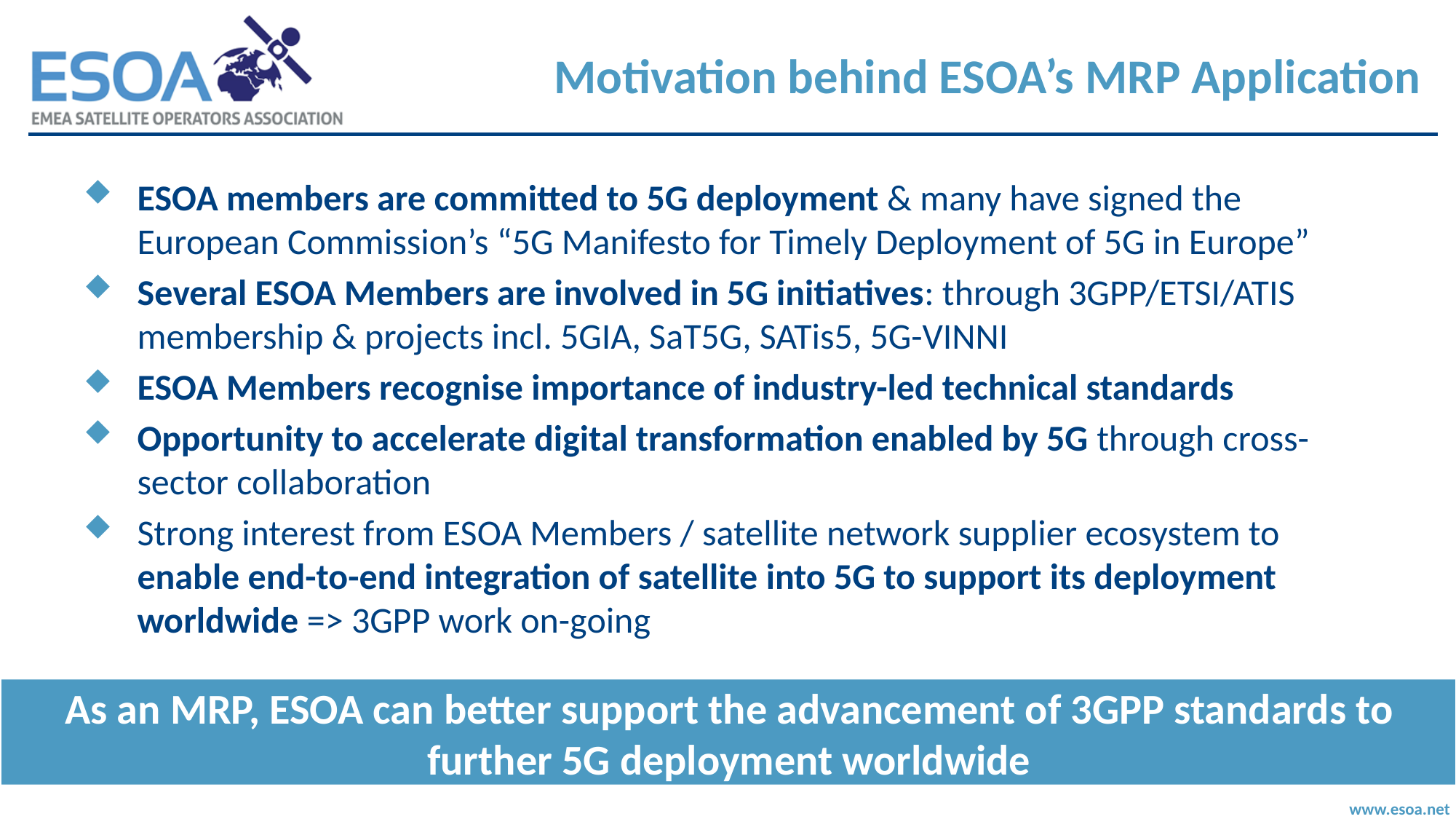

Motivation behind ESOA’s MRP Application
ESOA members are committed to 5G deployment & many have signed the European Commission’s “5G Manifesto for Timely Deployment of 5G in Europe”
Several ESOA Members are involved in 5G initiatives: through 3GPP/ETSI/ATIS membership & projects incl. 5GIA, SaT5G, SATis5, 5G-VINNI
ESOA Members recognise importance of industry-led technical standards
Opportunity to accelerate digital transformation enabled by 5G through cross-sector collaboration
Strong interest from ESOA Members / satellite network supplier ecosystem to enable end-to-end integration of satellite into 5G to support its deployment worldwide => 3GPP work on-going
As an MRP, ESOA can better support the advancement of 3GPP standards to further 5G deployment worldwide